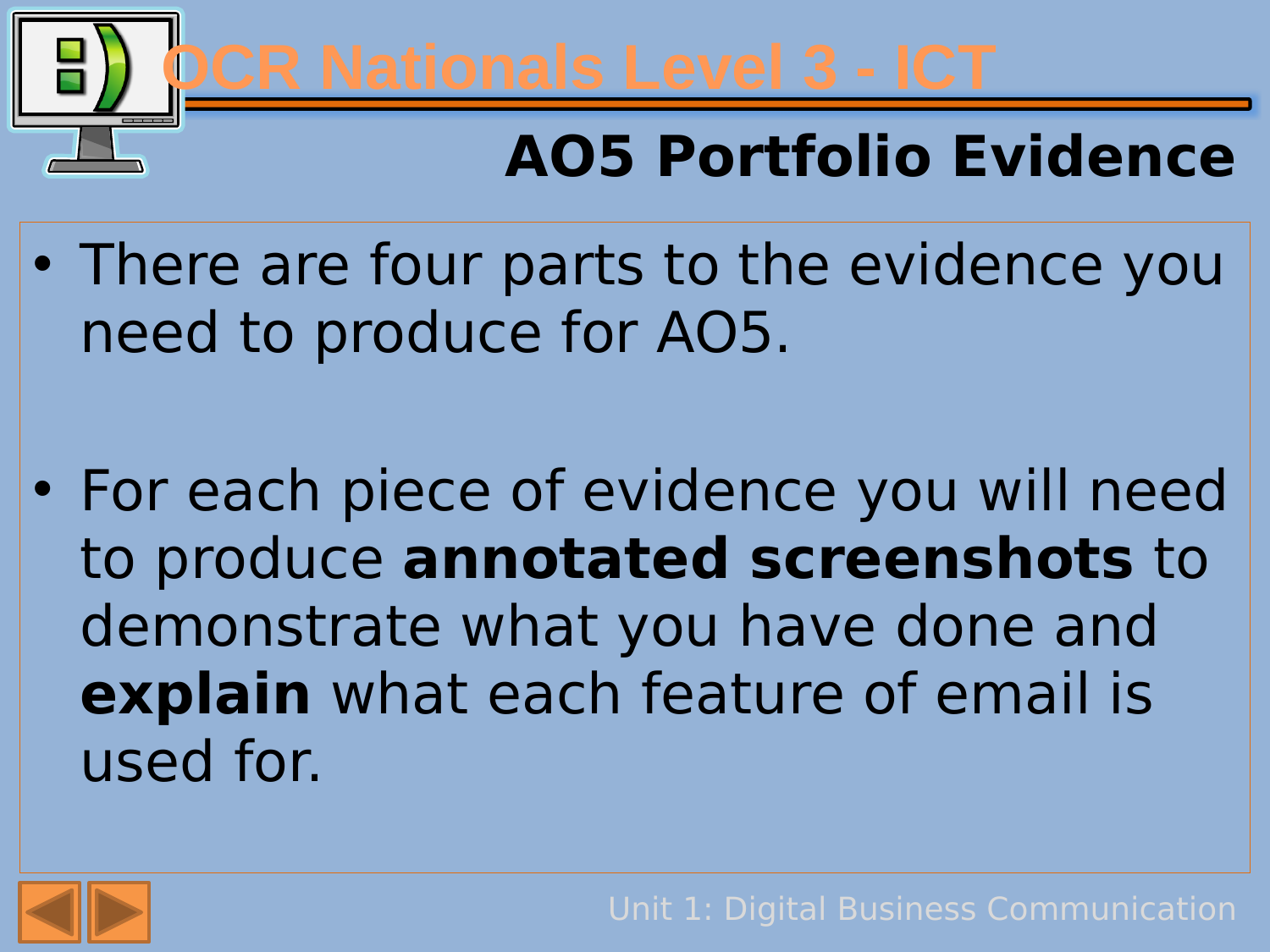

# AO5 Portfolio Evidence
There are four parts to the evidence you need to produce for AO5.

For each piece of evidence you will need to produce annotated screenshots to demonstrate what you have done and explain what each feature of email is used for.